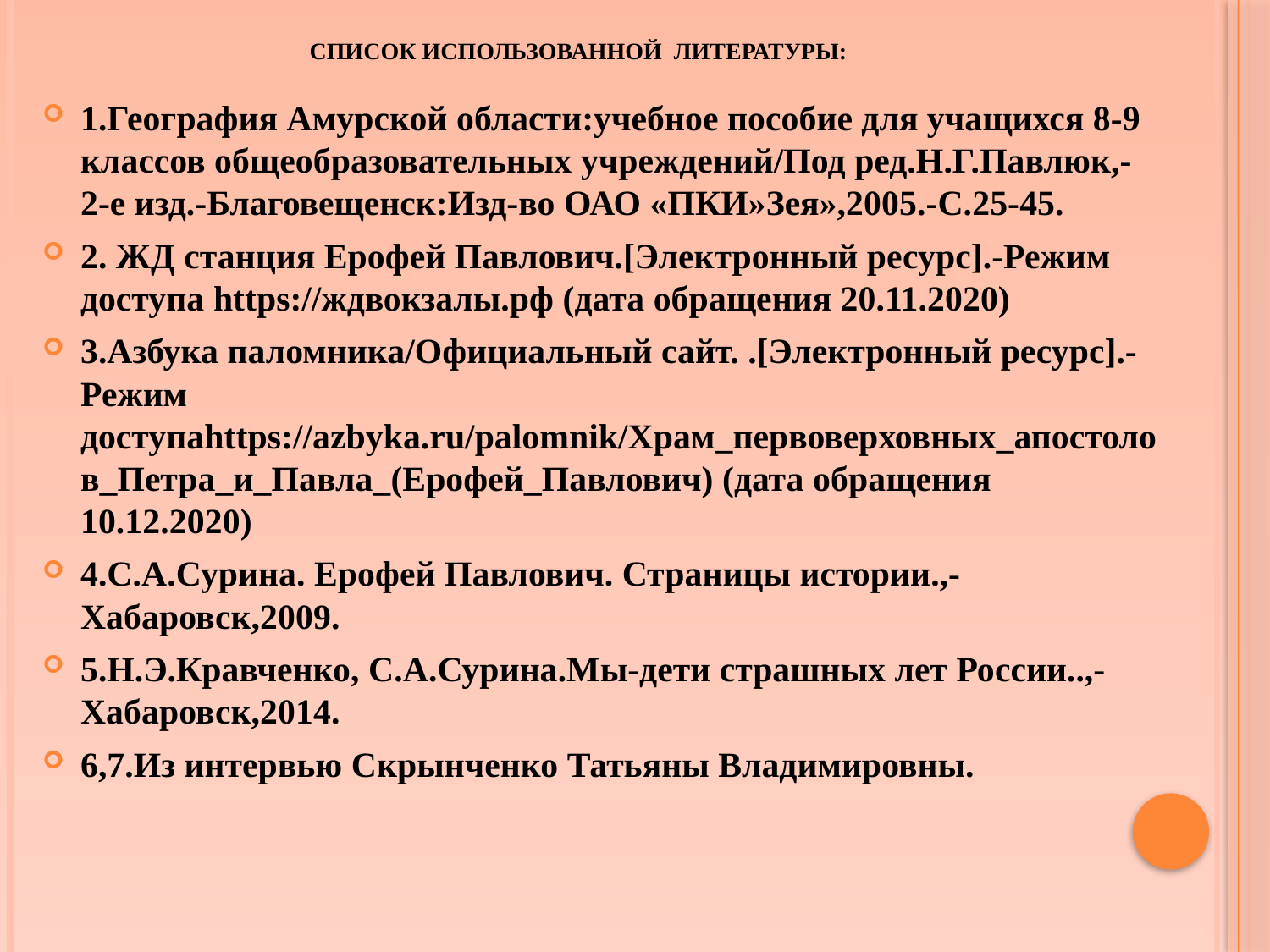

# Список использованной  литературы:
1.География Амурской области:учебное пособие для учащихся 8-9 классов общеобразовательных учреждений/Под ред.Н.Г.Павлюк,-2-е изд.-Благовещенск:Изд-во ОАО «ПКИ»Зея»,2005.-С.25-45.
2. ЖД станция Ерофей Павлович.[Электронный ресурс].-Режим доступа https://ждвокзалы.рф (дата обращения 20.11.2020)
3.Азбука паломника/Официальный сайт. .[Электронный ресурс].-Режим доступаhttps://azbyka.ru/palomnik/Храм_первоверховных_апостолов_Петра_и_Павла_(Ерофей_Павлович) (дата обращения 10.12.2020)
4.С.А.Сурина. Ерофей Павлович. Страницы истории.,-Хабаровск,2009.
5.Н.Э.Кравченко, С.А.Сурина.Мы-дети страшных лет России..,-Хабаровск,2014.
6,7.Из интервью Скрынченко Татьяны Владимировны.